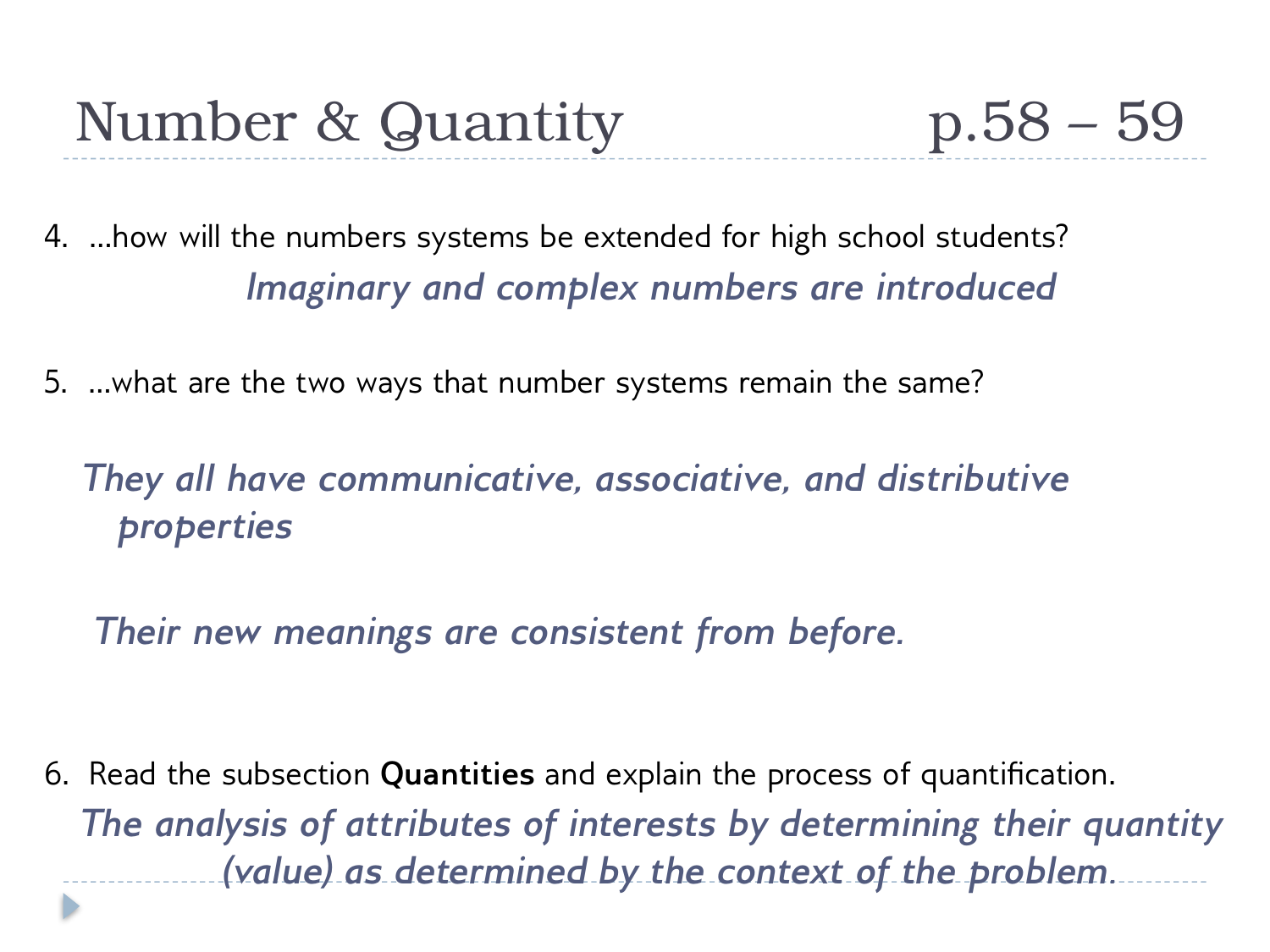

# Number & Quantity		     p.58 – 59

4.  …how will the numbers systems be extended for high school students?
Imaginary and complex numbers are introduced

5.  …what are the two ways that number systems remain the same?

They all have communicative, associative, and distributive properties

 Their new meanings are consistent from before.

6.  Read the subsection Quantities and explain the process of quantification.
The analysis of attributes of interests by determining their quantity (value) as determined by the context of the problem.